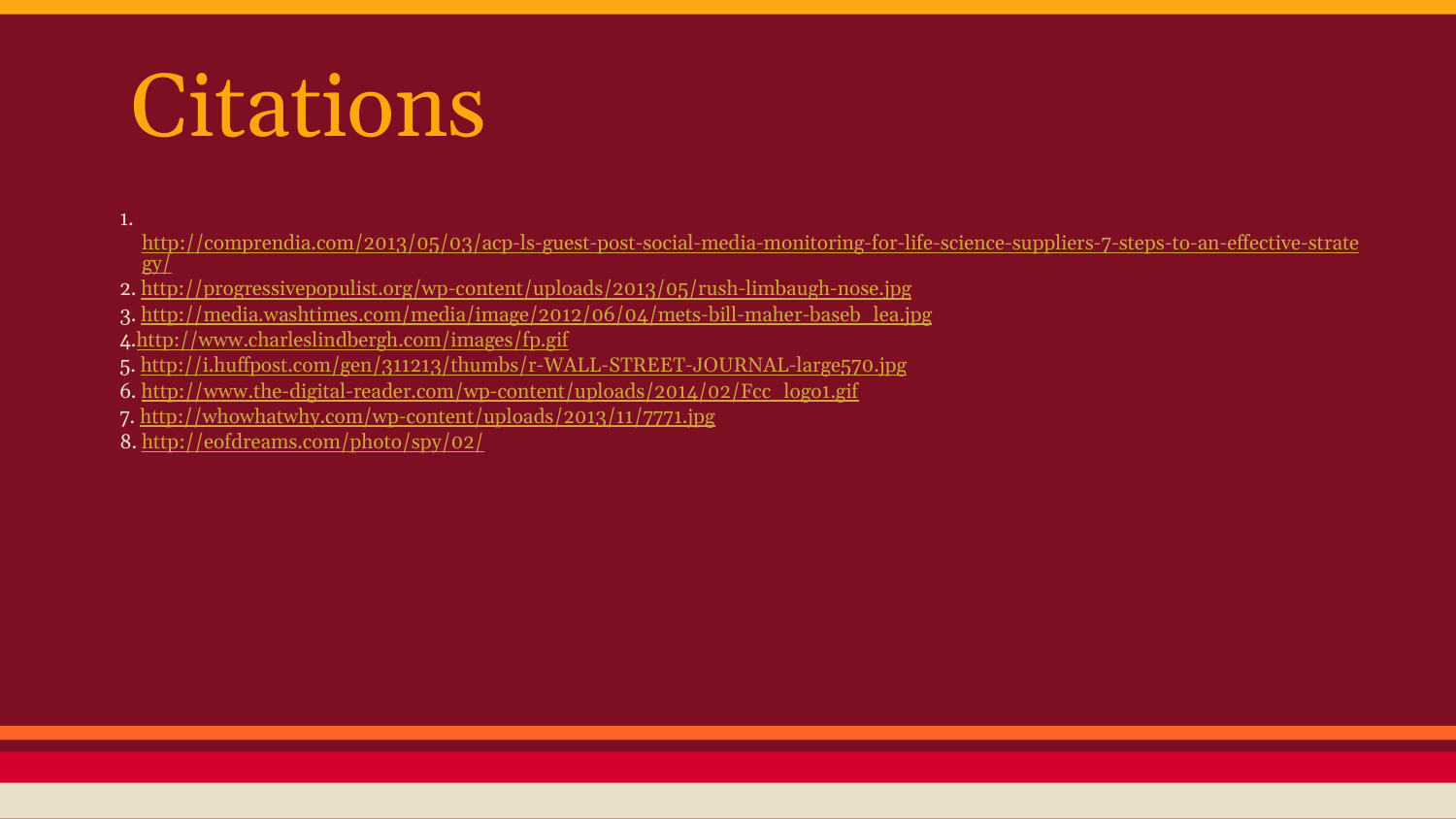

# Citations
1.http://comprendia.com/2013/05/03/acp-ls-guest-post-social-media-monitoring-for-life-science-suppliers-7-steps-to-an-effective-strategy/
2. http://progressivepopulist.org/wp-content/uploads/2013/05/rush-limbaugh-nose.jpg
3. http://media.washtimes.com/media/image/2012/06/04/mets-bill-maher-baseb_lea.jpg
4.http://www.charleslindbergh.com/images/fp.gif
5. http://i.huffpost.com/gen/311213/thumbs/r-WALL-STREET-JOURNAL-large570.jpg
6. http://www.the-digital-reader.com/wp-content/uploads/2014/02/Fcc_logo1.gif
7. http://whowhatwhy.com/wp-content/uploads/2013/11/7771.jpg
8. http://eofdreams.com/photo/spy/02/